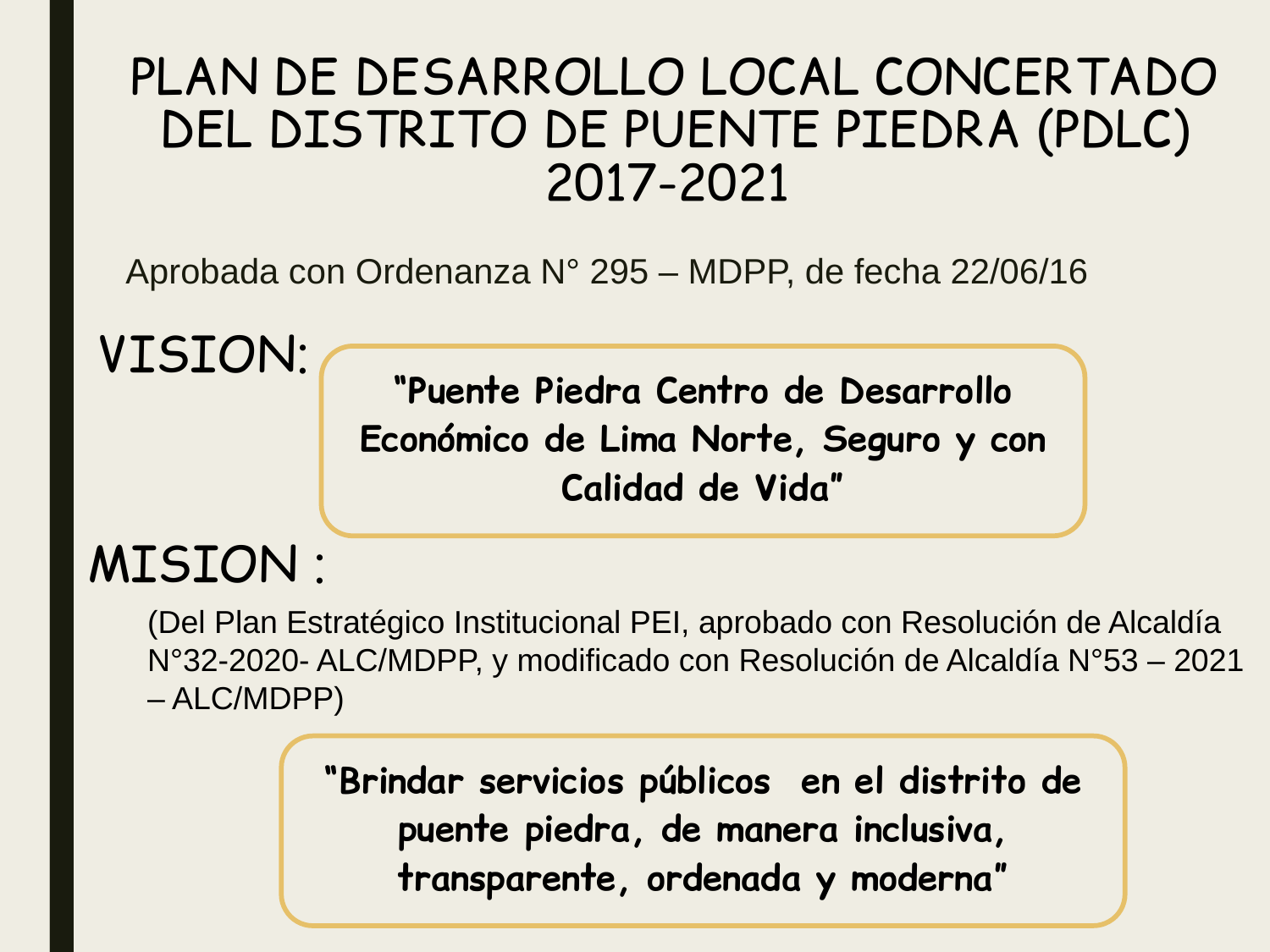

# PLAN DE DESARROLLO LOCAL CONCERTADO DEL DISTRITO DE PUENTE PIEDRA (PDLC) 2017-2021
Aprobada con Ordenanza N° 295 – MDPP, de fecha 22/06/16
VISION:
“Puente Piedra Centro de Desarrollo Económico de Lima Norte, Seguro y con Calidad de Vida”

MISION :
(Del Plan Estratégico Institucional PEI, aprobado con Resolución de Alcaldía N°32-2020- ALC/MDPP, y modificado con Resolución de Alcaldía N°53 – 2021 – ALC/MDPP)
“Brindar servicios públicos  en el distrito de puente piedra, de manera inclusiva, transparente, ordenada y moderna”